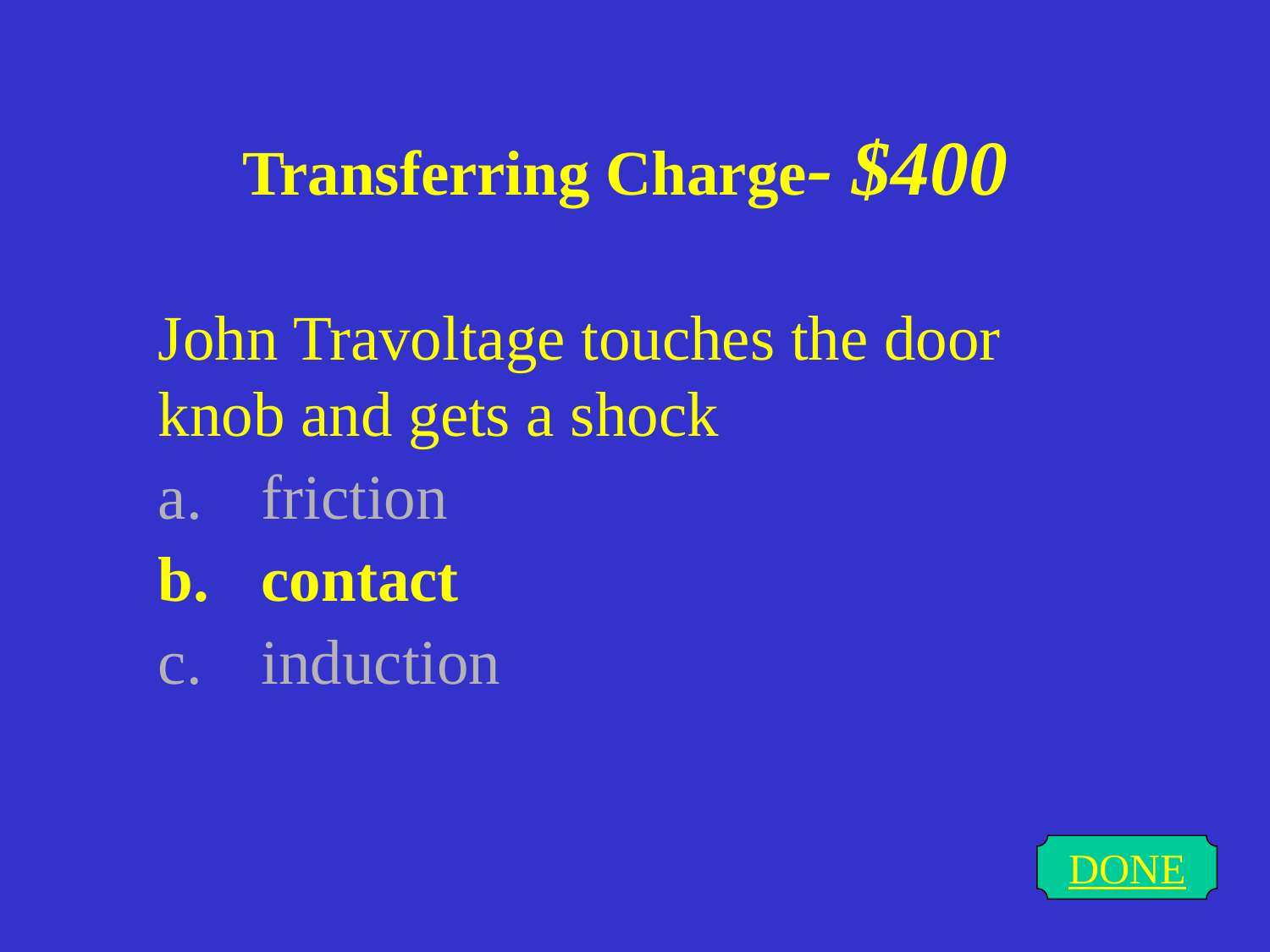

# Transferring Charge- $400
John Travoltage touches the door knob and gets a shock
friction
contact
induction

DONE